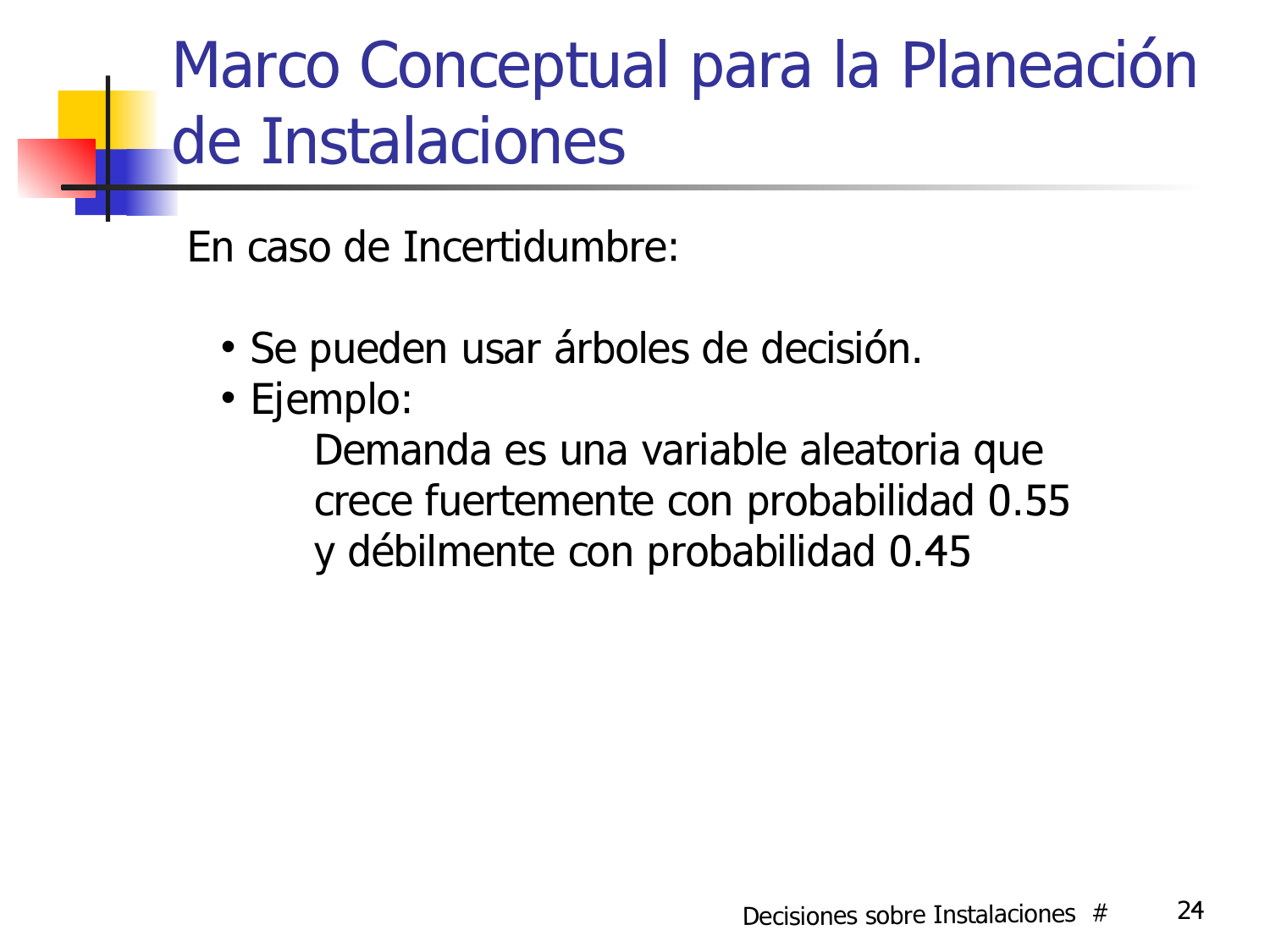

# Marco Conceptual para la Planeación de Instalaciones
En caso de Incertidumbre:

Se pueden usar árboles de decisión.
Ejemplo:
Demanda es una variable aleatoria que crece fuertemente con probabilidad 0.55 y débilmente con probabilidad 0.45
24
Decisiones sobre Instalaciones  #